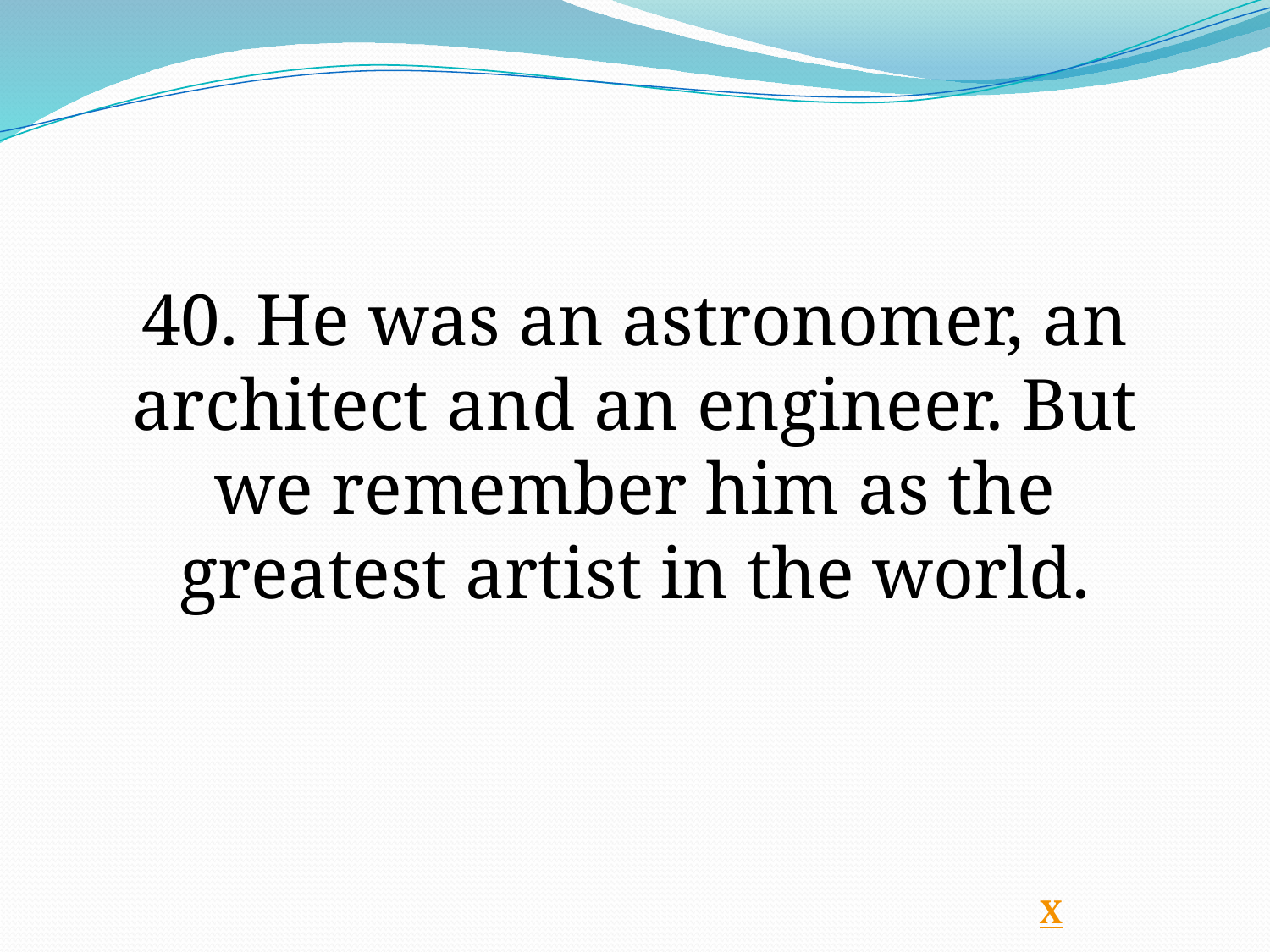

40. He was an astronomer, an architect and an engineer. But we remember him as the greatest artist in the world.
Х